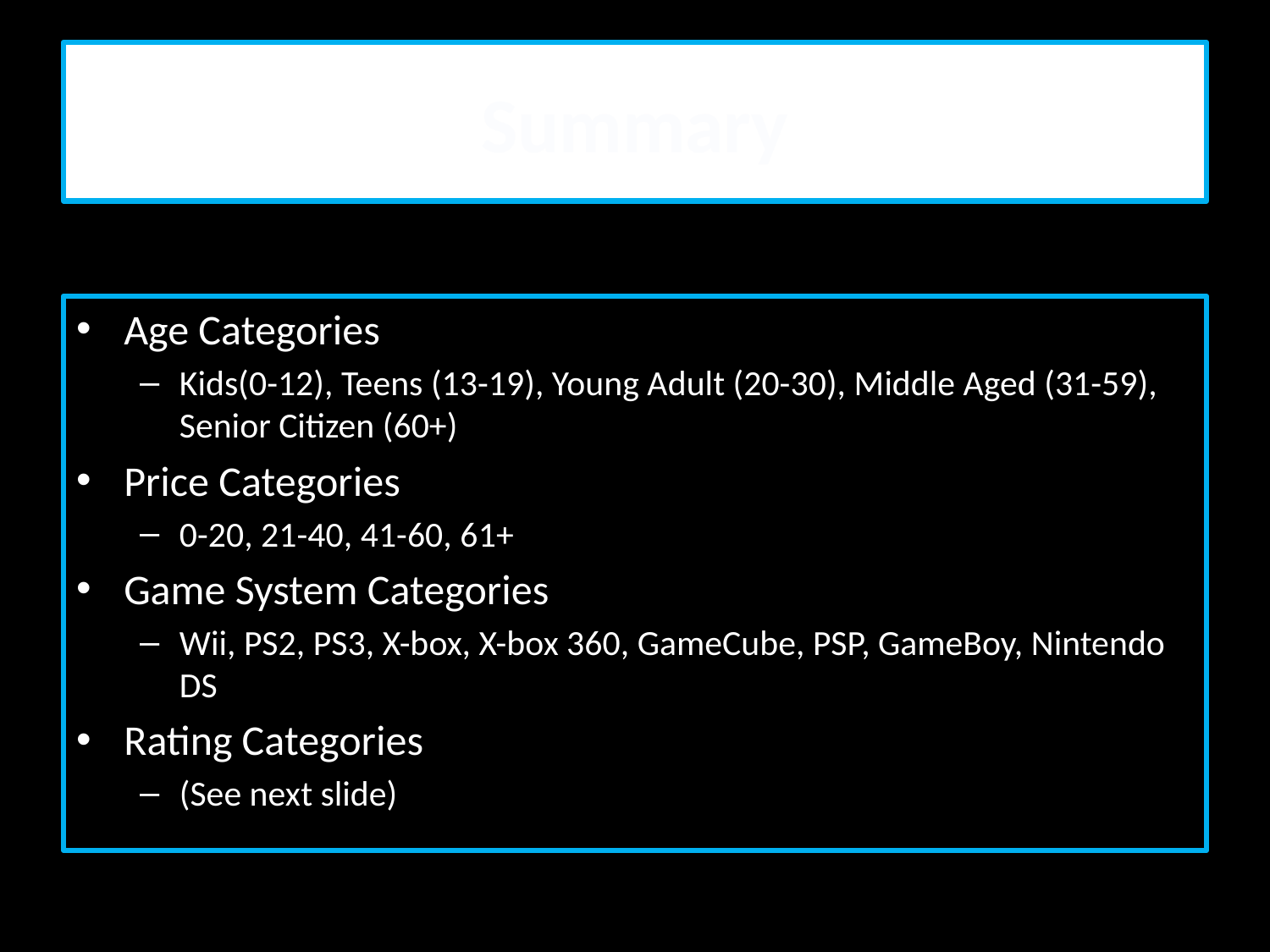

# Summary
Age Categories
Kids(0-12), Teens (13-19), Young Adult (20-30), Middle Aged (31-59), Senior Citizen (60+)
Price Categories
0-20, 21-40, 41-60, 61+
Game System Categories
Wii, PS2, PS3, X-box, X-box 360, GameCube, PSP, GameBoy, Nintendo DS
Rating Categories
(See next slide)